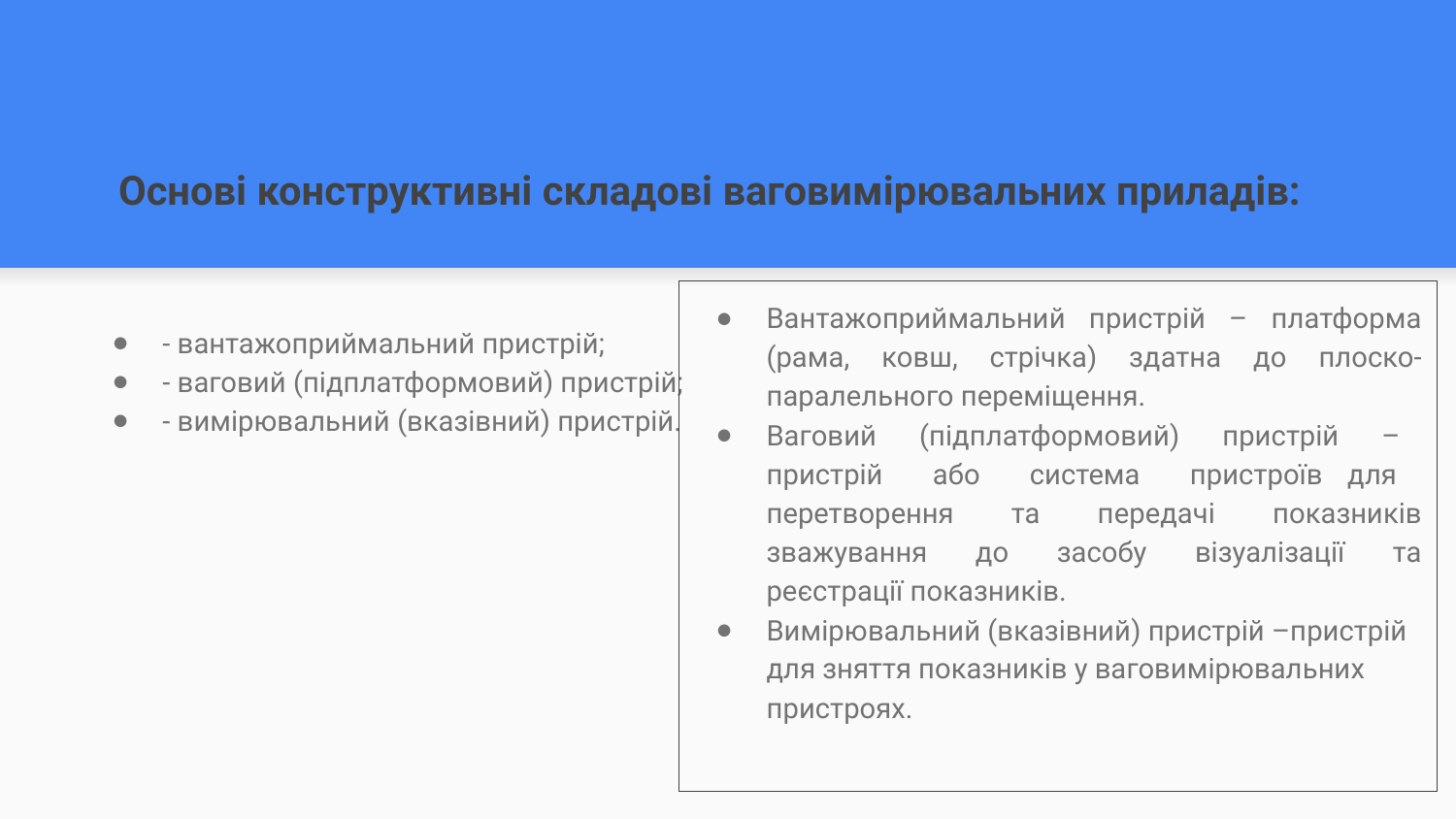

# Основі конструктивні складові ваговимірювальних приладів:
Вантажоприймальний пристрій – платформа (рама, ковш, стрічка) здатна до плоско-паралельного переміщення.
Ваговий  (підплатформовий)  пристрій  –  пристрій  або  система  пристроїв для  перетворення  та  передачі  показників зважування  до  засобу  візуалізації  та реєстрації показників.
Вимірювальний (вказівний) пристрій –пристрій для зняття показників у ваговимірювальних пристроях.
- вантажоприймальний пристрій;
- ваговий (підплатформовий) пристрій;
- вимірювальний (вказівний) пристрій.